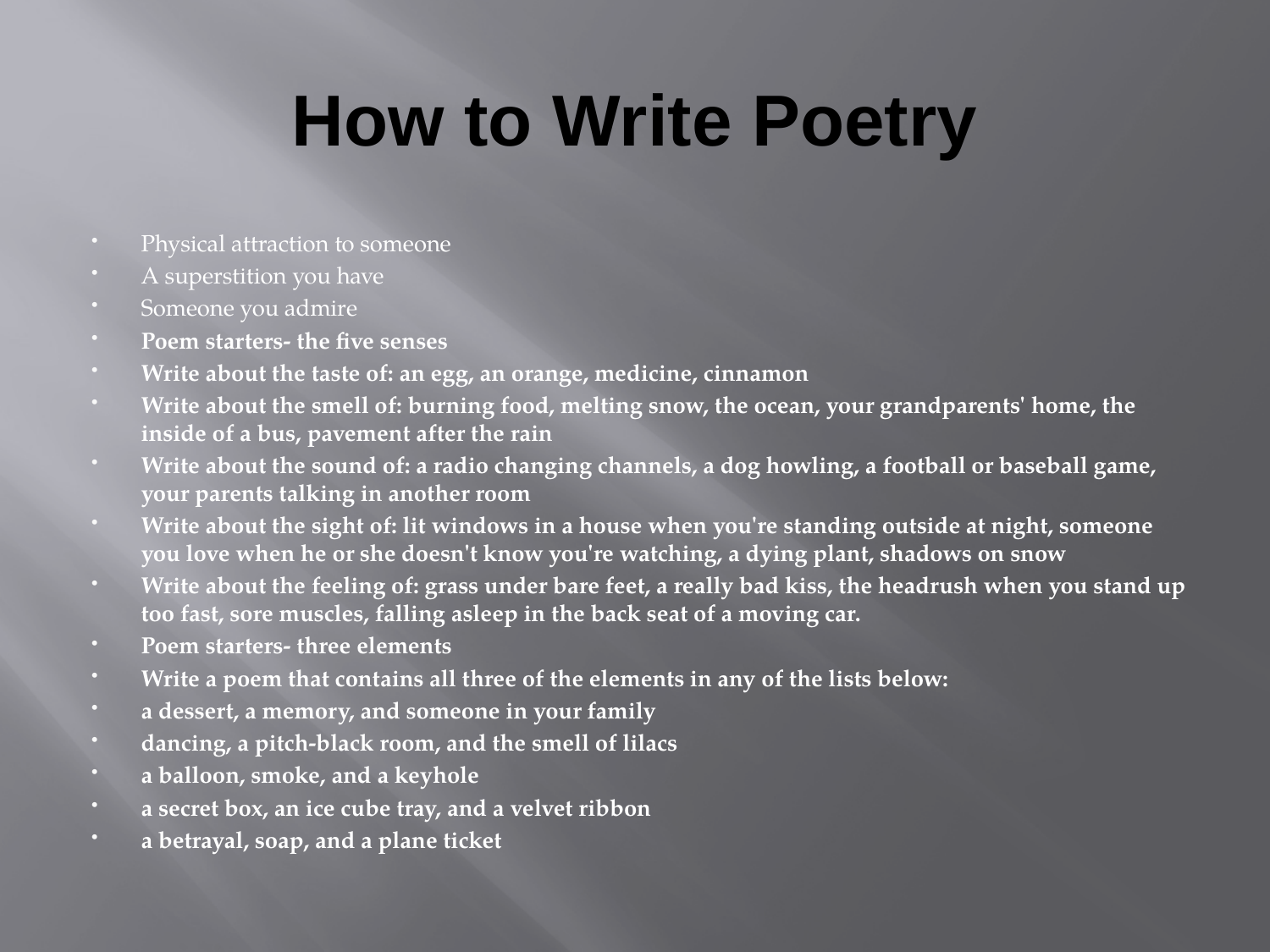

# How to Write Poetry
Physical attraction to someone
A superstition you have
Someone you admire
Poem starters- the five senses
Write about the taste of: an egg, an orange, medicine, cinnamon
Write about the smell of: burning food, melting snow, the ocean, your grandparents' home, the inside of a bus, pavement after the rain
Write about the sound of: a radio changing channels, a dog howling, a football or baseball game, your parents talking in another room
Write about the sight of: lit windows in a house when you're standing outside at night, someone you love when he or she doesn't know you're watching, a dying plant, shadows on snow
Write about the feeling of: grass under bare feet, a really bad kiss, the headrush when you stand up too fast, sore muscles, falling asleep in the back seat of a moving car.
Poem starters- three elements
Write a poem that contains all three of the elements in any of the lists below:
a dessert, a memory, and someone in your family
dancing, a pitch-black room, and the smell of lilacs
a balloon, smoke, and a keyhole
a secret box, an ice cube tray, and a velvet ribbon
a betrayal, soap, and a plane ticket